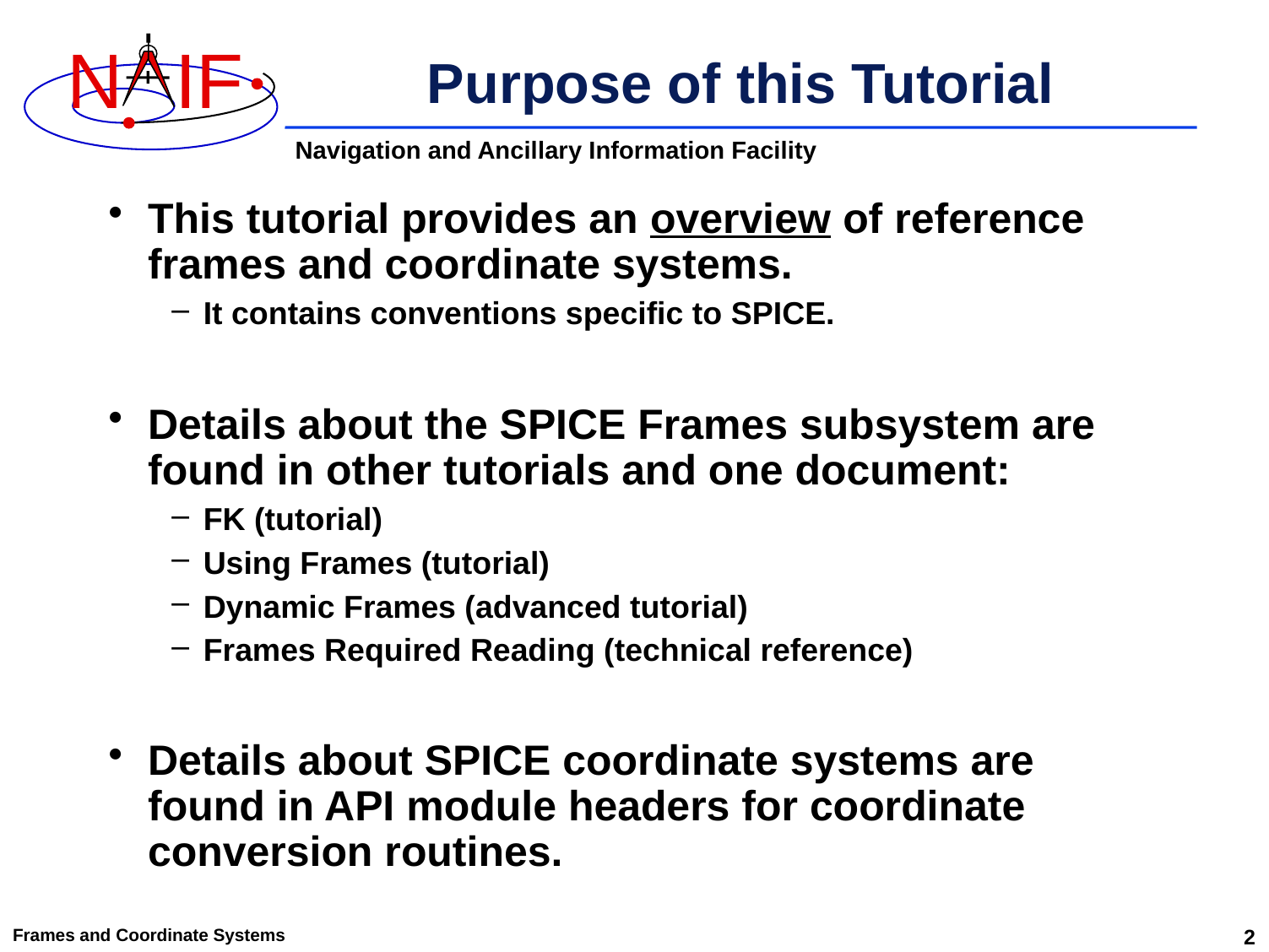

# Purpose of this Tutorial
This tutorial provides an overview of reference frames and coordinate systems.
It contains conventions specific to SPICE.

Details about the SPICE Frames subsystem are found in other tutorials and one document:
FK (tutorial)
Using Frames (tutorial)
Dynamic Frames (advanced tutorial)
Frames Required Reading (technical reference)

Details about SPICE coordinate systems are found in API module headers for coordinate conversion routines.

Frames and Coordinate Systems
2